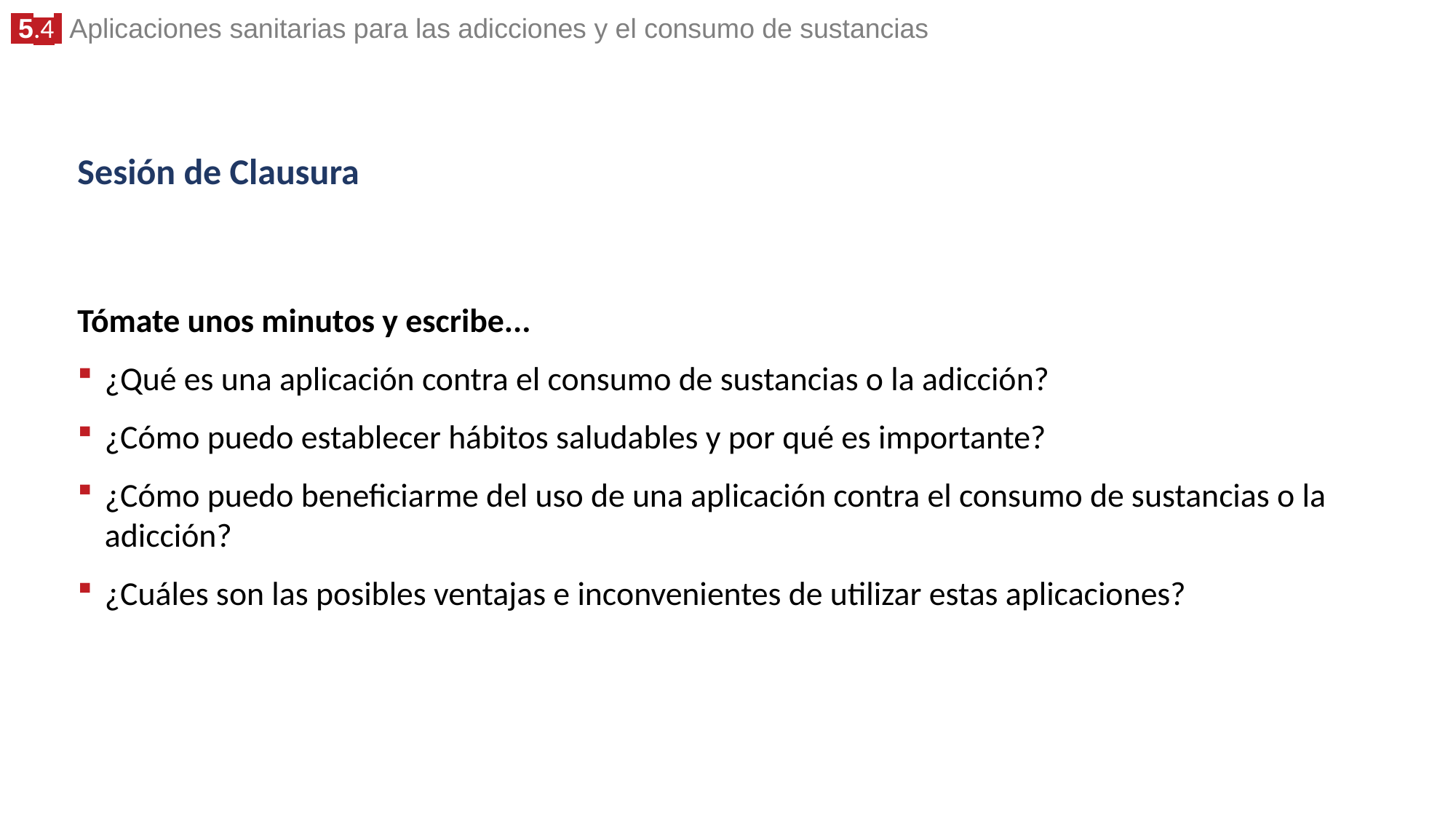

# Sesión de Clausura
Tómate unos minutos y escribe...
¿Qué es una aplicación contra el consumo de sustancias o la adicción?
¿Cómo puedo establecer hábitos saludables y por qué es importante?
¿Cómo puedo beneficiarme del uso de una aplicación contra el consumo de sustancias o la adicción?
¿Cuáles son las posibles ventajas e inconvenientes de utilizar estas aplicaciones?